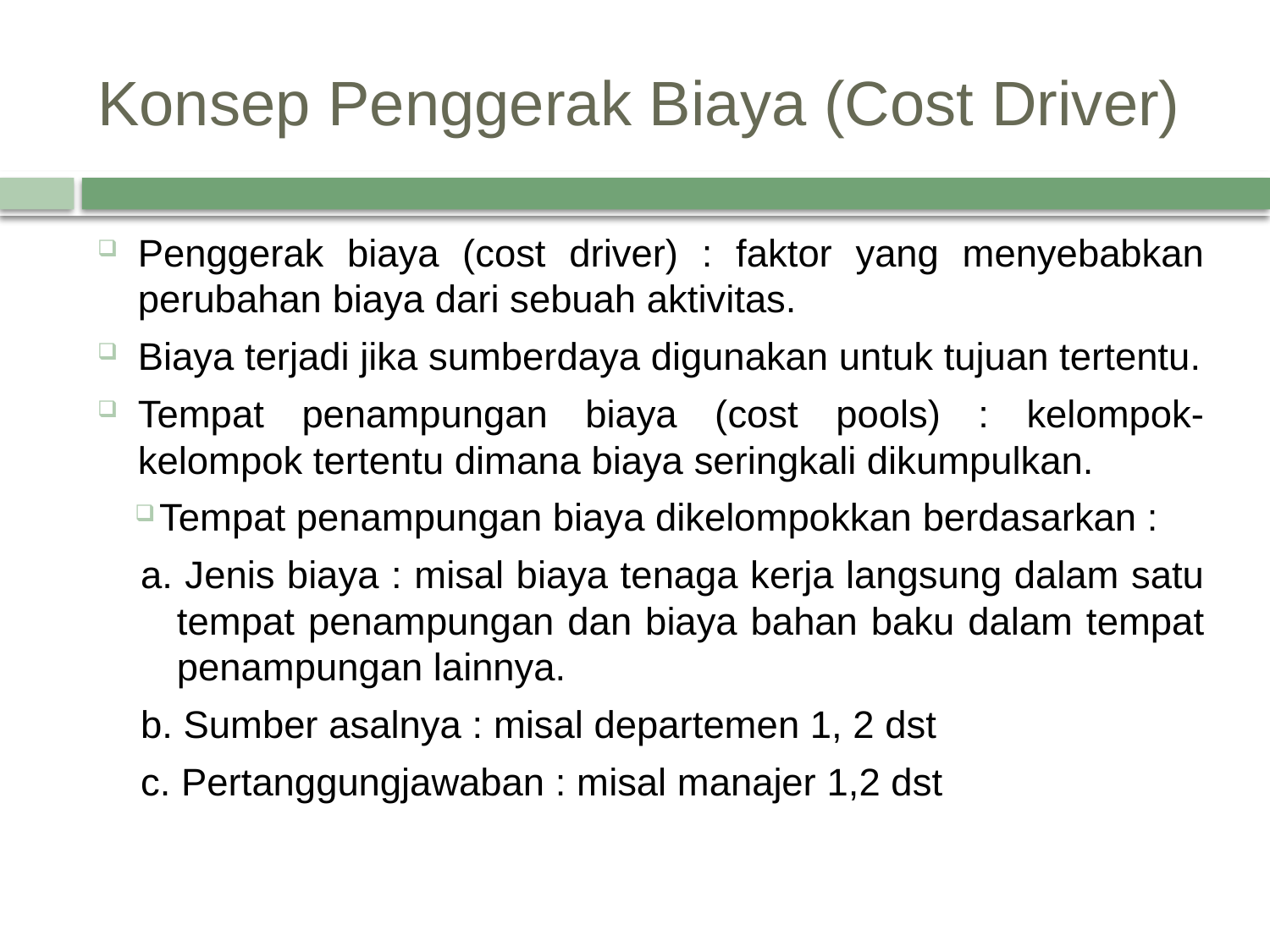

# Konsep Penggerak Biaya (Cost Driver)
Penggerak biaya (cost driver) : faktor yang menyebabkan perubahan biaya dari sebuah aktivitas.
Biaya terjadi jika sumberdaya digunakan untuk tujuan tertentu.
Tempat penampungan biaya (cost pools) : kelompok-kelompok tertentu dimana biaya seringkali dikumpulkan.
Tempat penampungan biaya dikelompokkan berdasarkan :
a. Jenis biaya : misal biaya tenaga kerja langsung dalam satu tempat penampungan dan biaya bahan baku dalam tempat penampungan lainnya.
b. Sumber asalnya : misal departemen 1, 2 dst
c. Pertanggungjawaban : misal manajer 1,2 dst